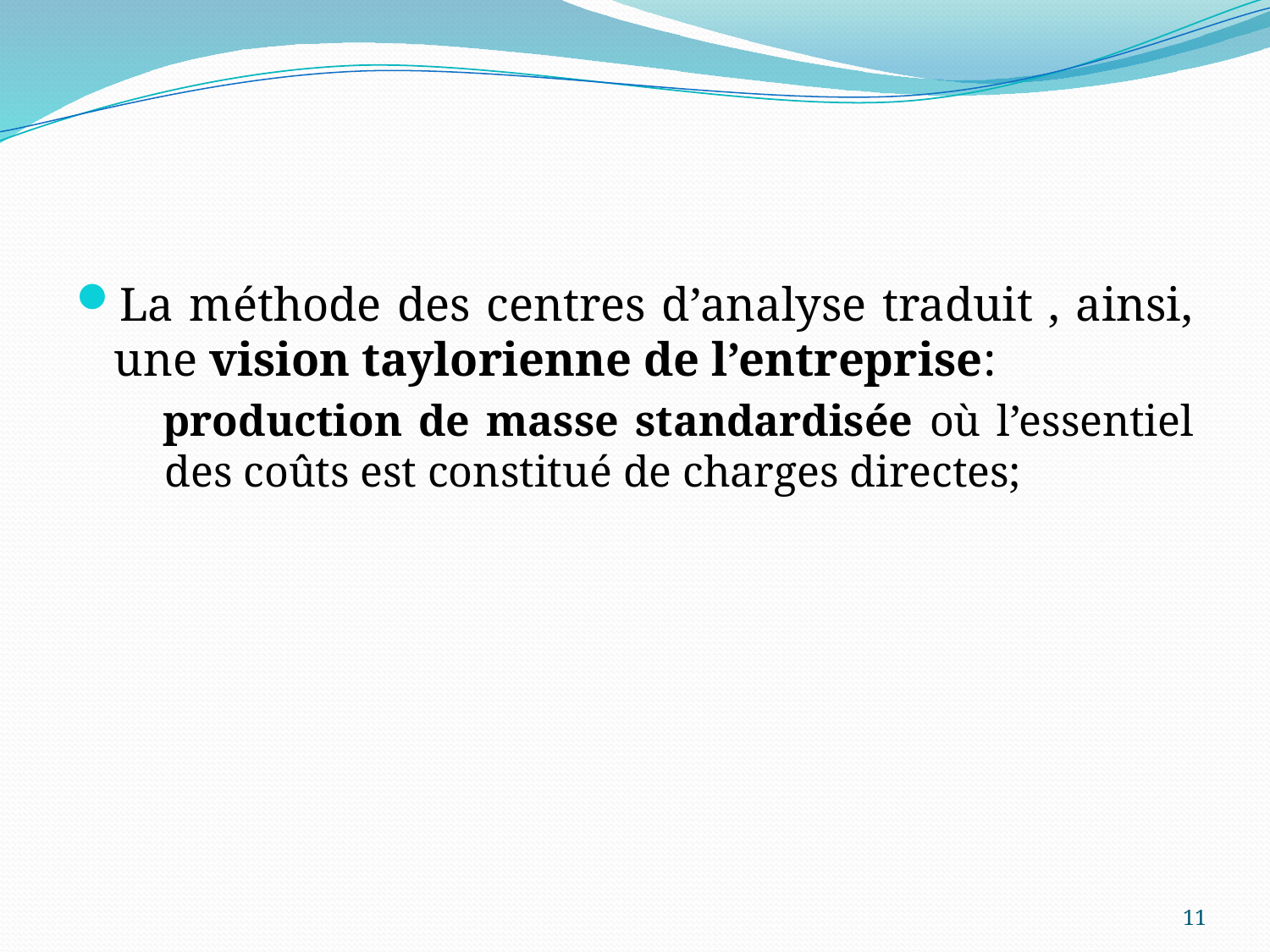

#
La méthode des centres d’analyse traduit , ainsi, une vision taylorienne de l’entreprise:
  production de masse standardisée où l’essentiel des coûts est constitué de charges directes;
11